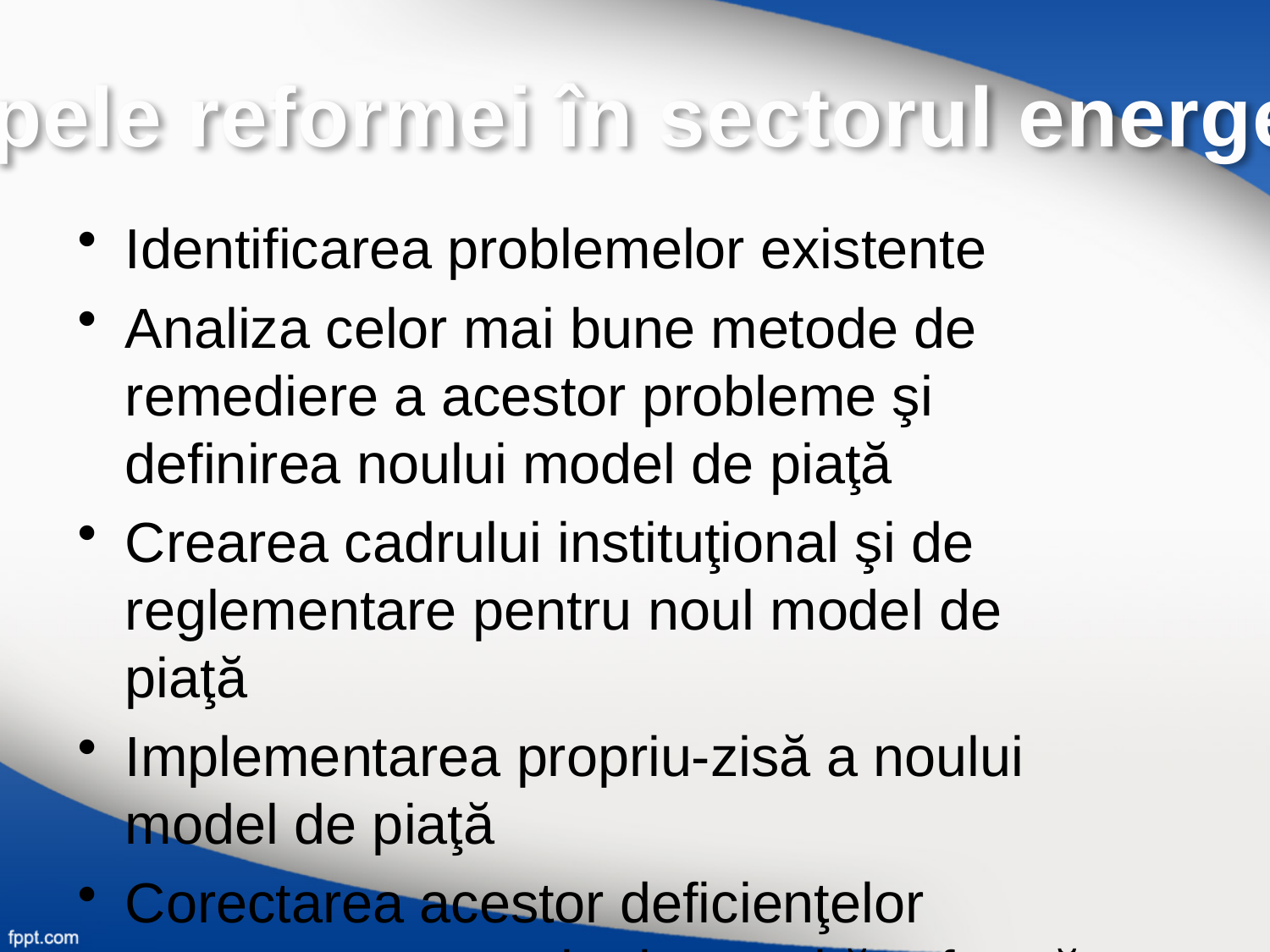

Etapele reformei în sectorul energetic
Identificarea problemelor existente
Analiza celor mai bune metode de remediere a acestor probleme şi definirea noului model de piaţă
Crearea cadrului instituţional şi de reglementare pentru noul model de piaţă
Implementarea propriu-zisă a noului model de piaţă
Corectarea acestor deficienţelor constatate, uneori printr-o altă reformă